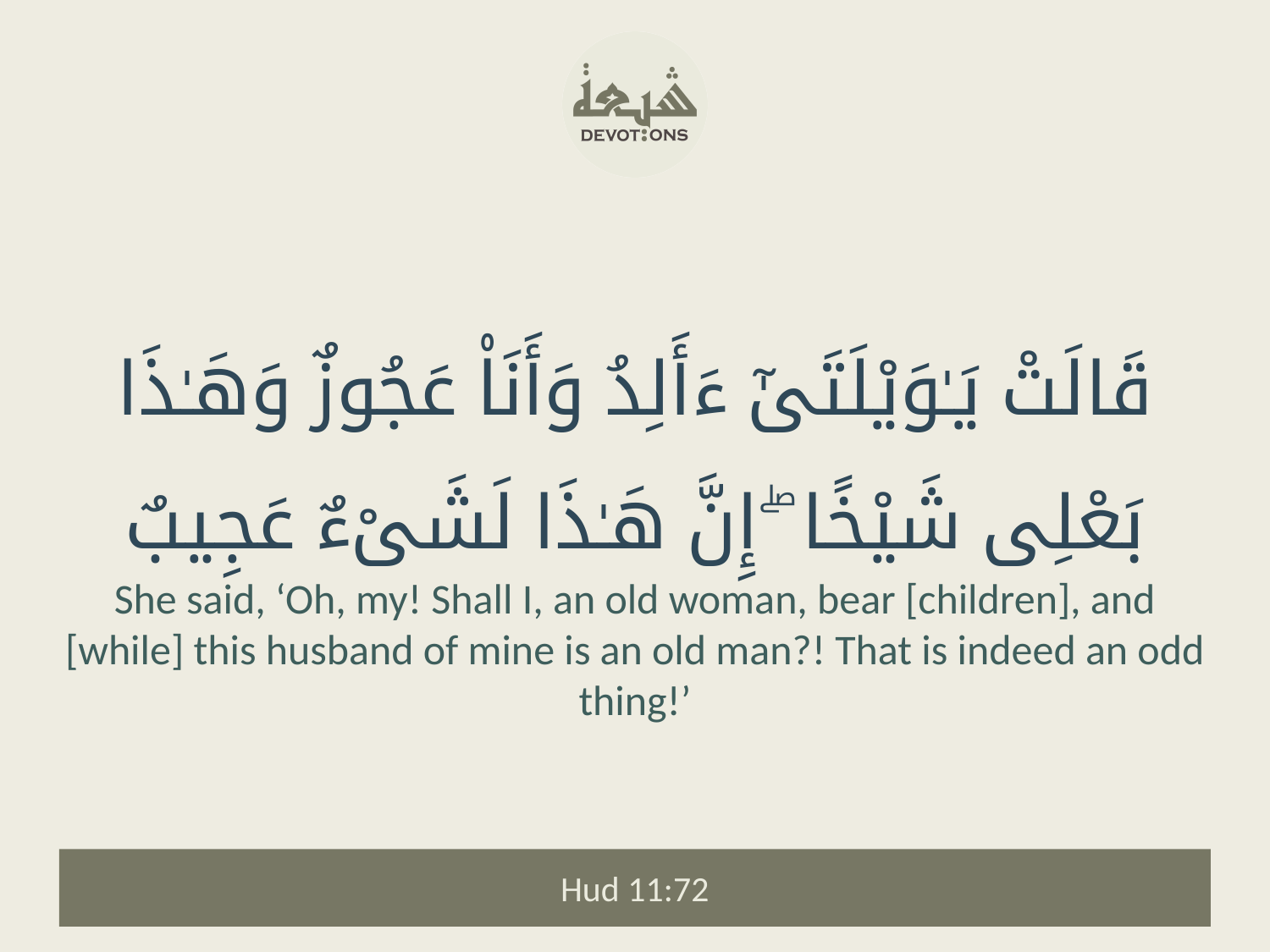

قَالَتْ يَـٰوَيْلَتَىٰٓ ءَأَلِدُ وَأَنَا۠ عَجُوزٌ وَهَـٰذَا بَعْلِى شَيْخًا ۖ إِنَّ هَـٰذَا لَشَىْءٌ عَجِيبٌ
She said, ‘Oh, my! Shall I, an old woman, bear [children], and [while] this husband of mine is an old man?! That is indeed an odd thing!’
Hud 11:72